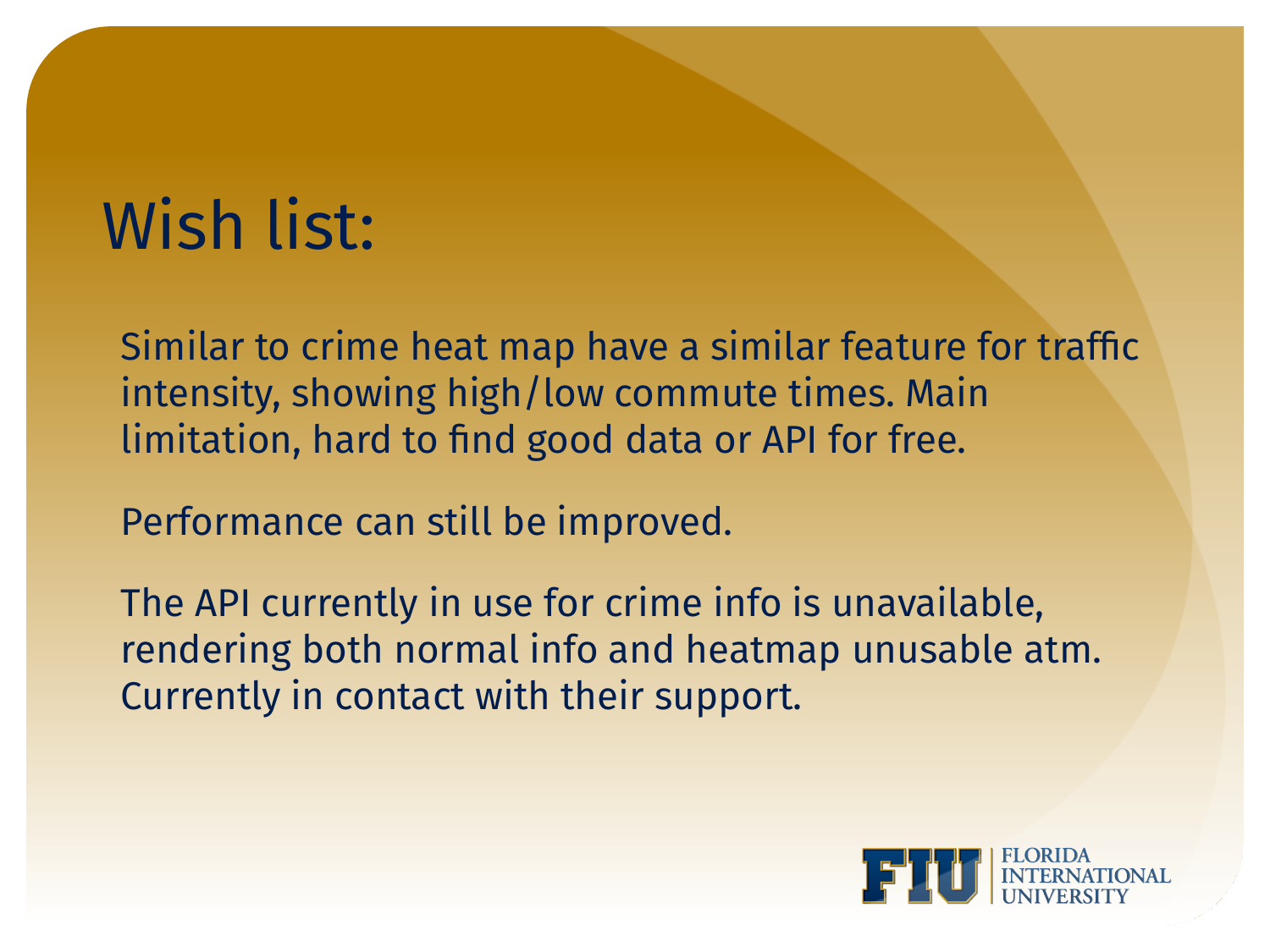

# Wish list:
Similar to crime heat map have a similar feature for traffic intensity, showing high/low commute times. Main limitation, hard to find good data or API for free.
Performance can still be improved.
The API currently in use for crime info is unavailable, rendering both normal info and heatmap unusable atm. Currently in contact with their support.